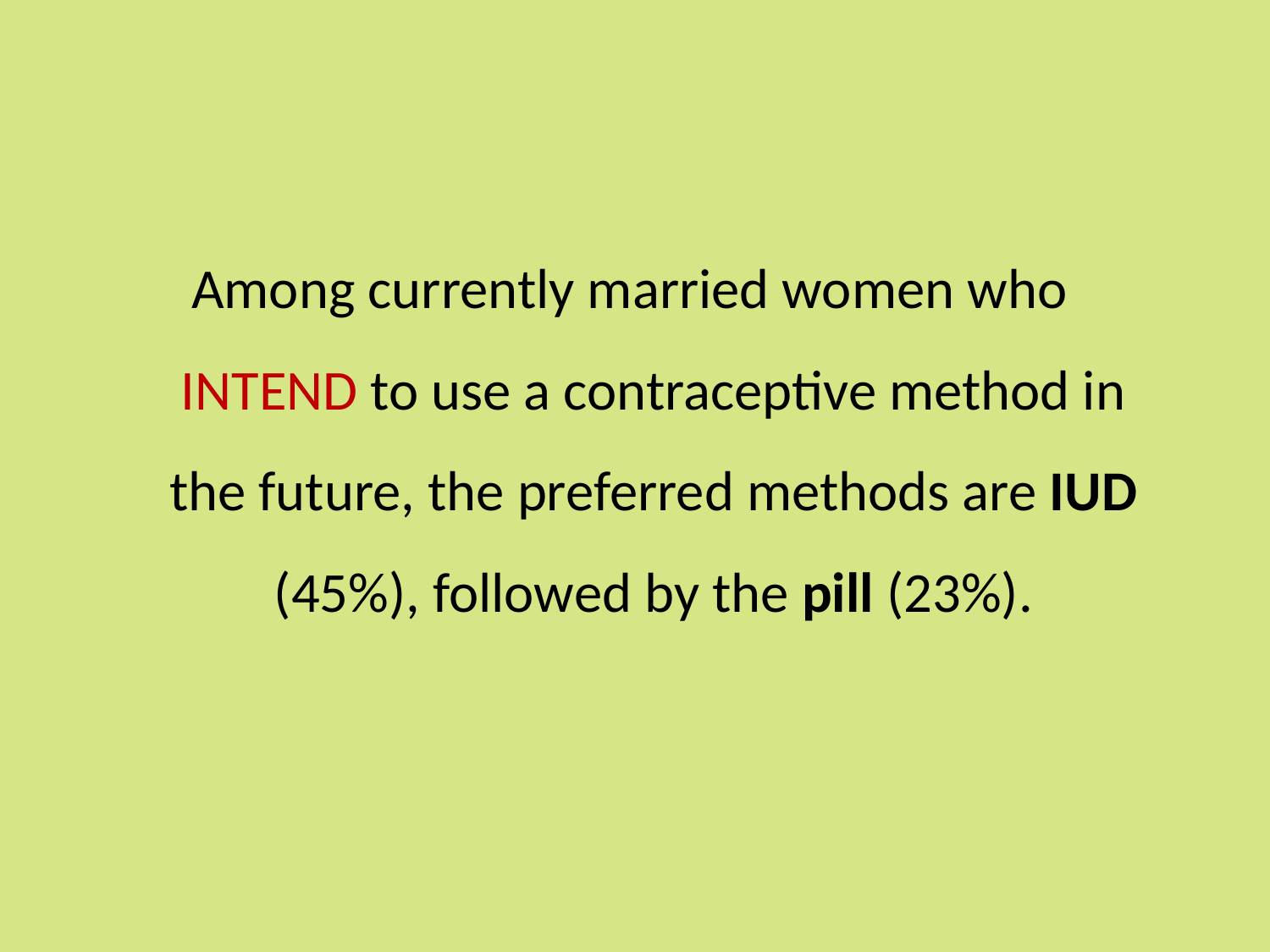

Among currently married women who INTEND to use a contraceptive method in the future, the preferred methods are IUD (45%), followed by the pill (23%).